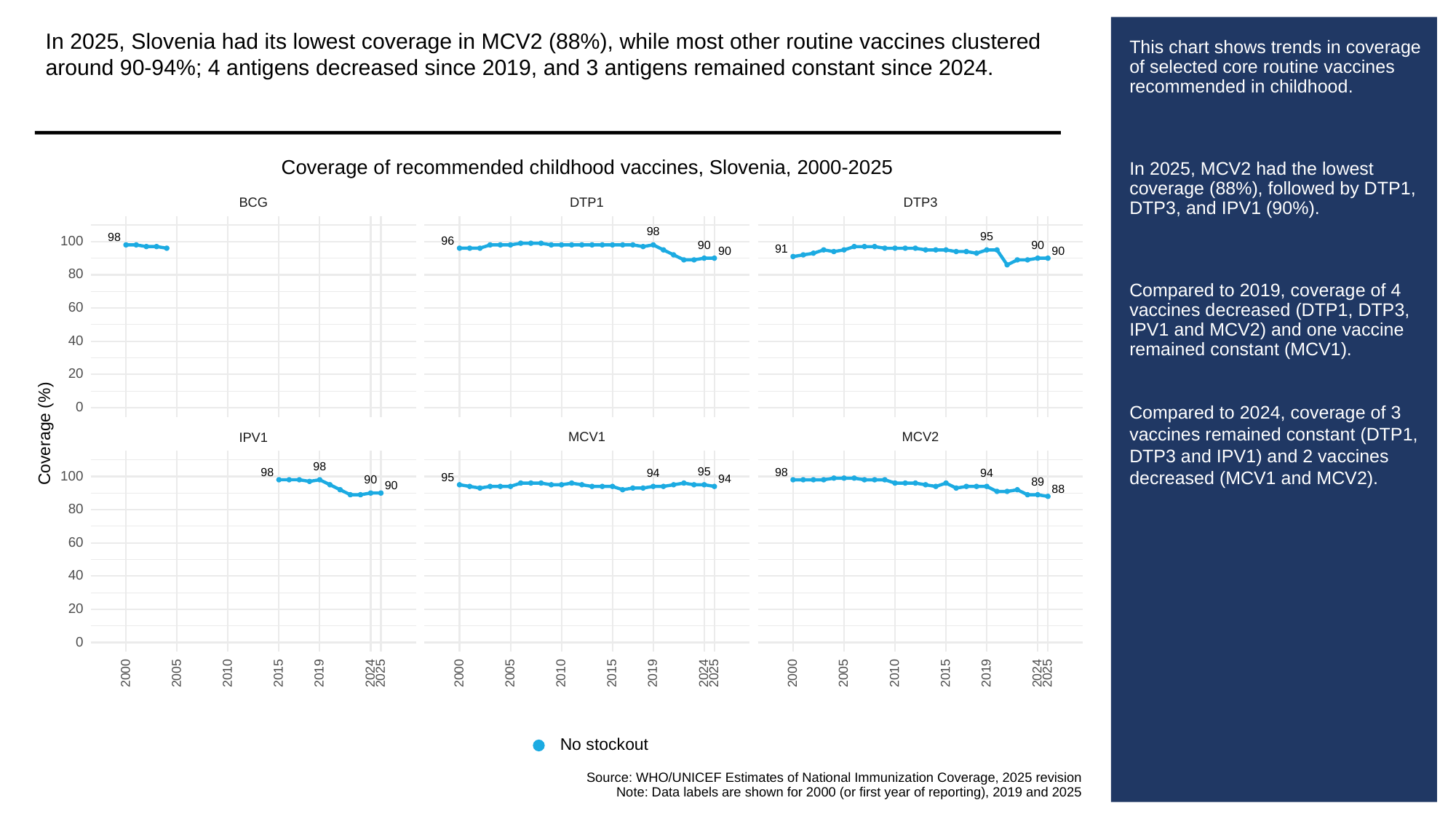

In 2025, Slovenia had its lowest coverage in MCV2 (88%), while most other routine vaccines clustered around 90-94%; 4 antigens decreased since 2019, and 3 antigens remained constant since 2024.
# This chart shows trends in coverage of selected core routine vaccines recommended in childhood.

In 2025, MCV2 had the lowest coverage (88%), followed by DTP1, DTP3, and IPV1 (90%).

Compared to 2019, coverage of 4 vaccines decreased (DTP1, DTP3, IPV1 and MCV2) and one vaccine remained constant (MCV1).

Compared to 2024, coverage of 3 vaccines remained constant (DTP1, DTP3 and IPV1) and 2 vaccines decreased (MCV1 and MCV2).

Coverage of recommended childhood vaccines, Slovenia, 2000-2025
BCG
DTP3
DTP1

98
95
98
100
96

90
90

91

90
90

80

60

40

20

0

Coverage (%)
MCV1
MCV2
IPV1

98
95
98
98
94
94
100
95
94

90

89

90

88

80

60

40

20

0

2000
2005
2010
2015
2019
2024
2025
2000
2005
2010
2015
2019
2024
2025
2000
2005
2010
2015
2019
2024
2025
No stockout

Source: WHO/UNICEF Estimates of National Immunization Coverage, 2025 revision
Note: Data labels are shown for 2000 (or first year of reporting), 2019 and 2025